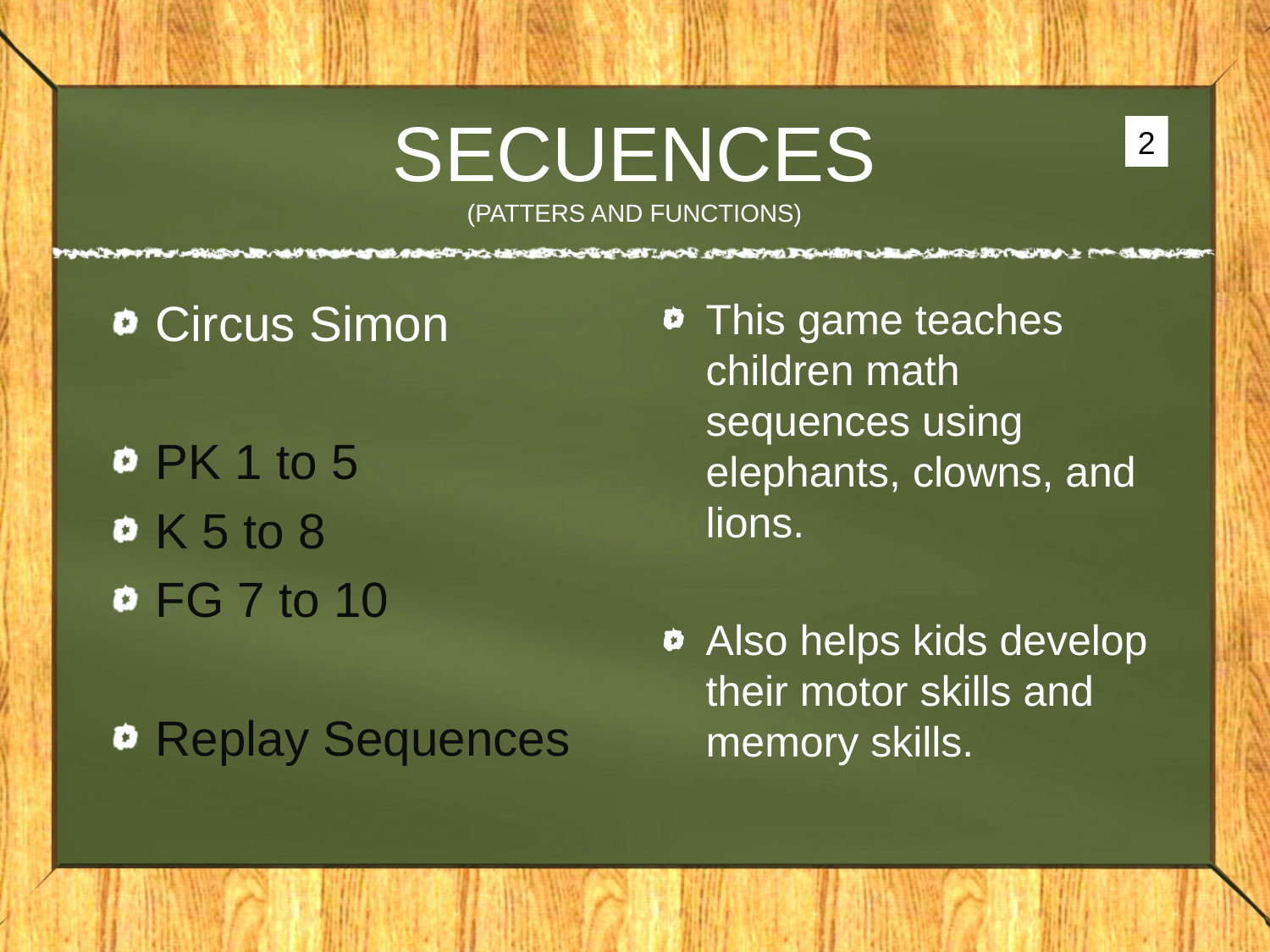

# SECUENCES (PATTERS AND FUNCTIONS)
2
Circus Simon

PK 1 to 5
K 5 to 8
FG 7 to 10

Replay Sequences
This game teaches children math sequences using elephants, clowns, and lions.

Also helps kids develop their motor skills and memory skills.